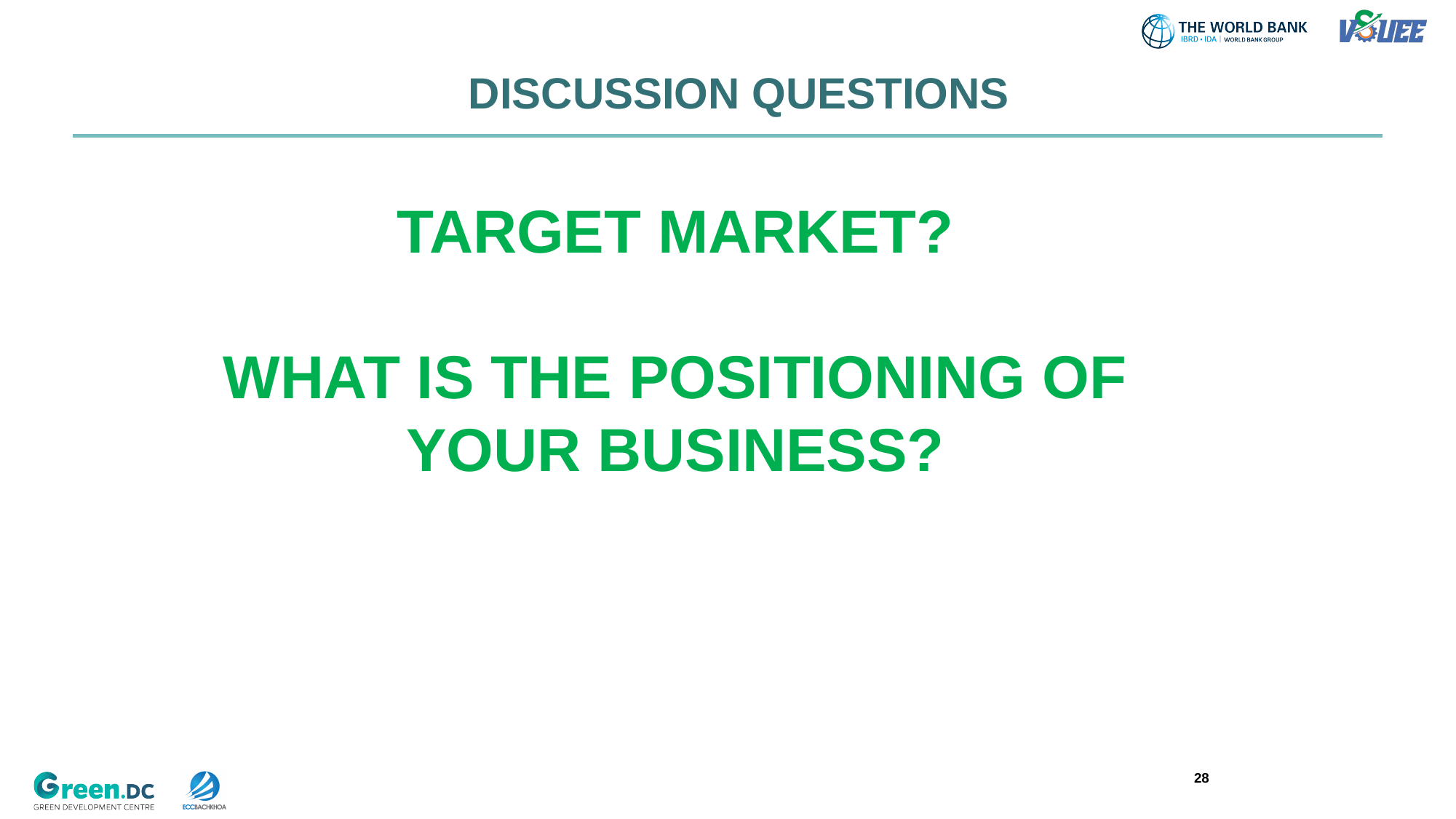

# DISCUSSION QUESTIONS
TARGET MARKET?

WHAT IS THE POSITIONING OF YOUR BUSINESS?
28